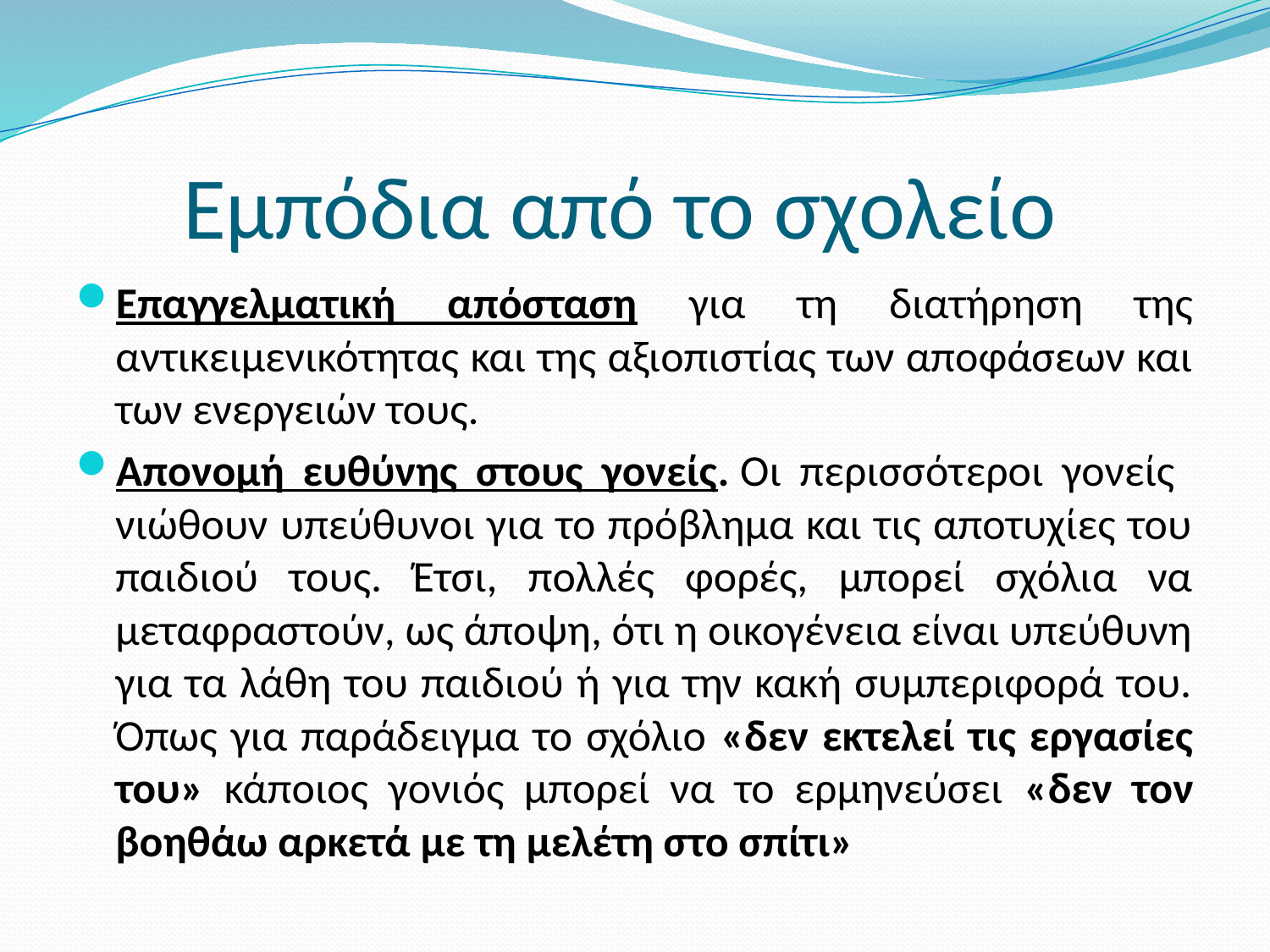

# Εμπόδια από το σχολείο
Eπαγγελματική απόσταση για τη διατήρηση της αντικειμενικότητας και της αξιοπιστίας των αποφάσεων και των ενεργειών τους.
Απονομή ευθύνης στους γονείς. Οι περισσότεροι γονείς  νιώθουν υπεύθυνοι για το πρόβλημα και τις αποτυχίες του παιδιού τους. Έτσι, πολλές φορές, μπορεί σχόλια να μεταφραστούν, ως άποψη, ότι η οικογένεια είναι υπεύθυνη για τα λάθη του παιδιού ή για την κακή συμπεριφορά του. Όπως για παράδειγμα το σχόλιο «δεν εκτελεί τις εργασίες του» κάποιος γονιός μπορεί να το ερμηνεύσει «δεν τον βοηθάω αρκετά με τη μελέτη στο σπίτι»